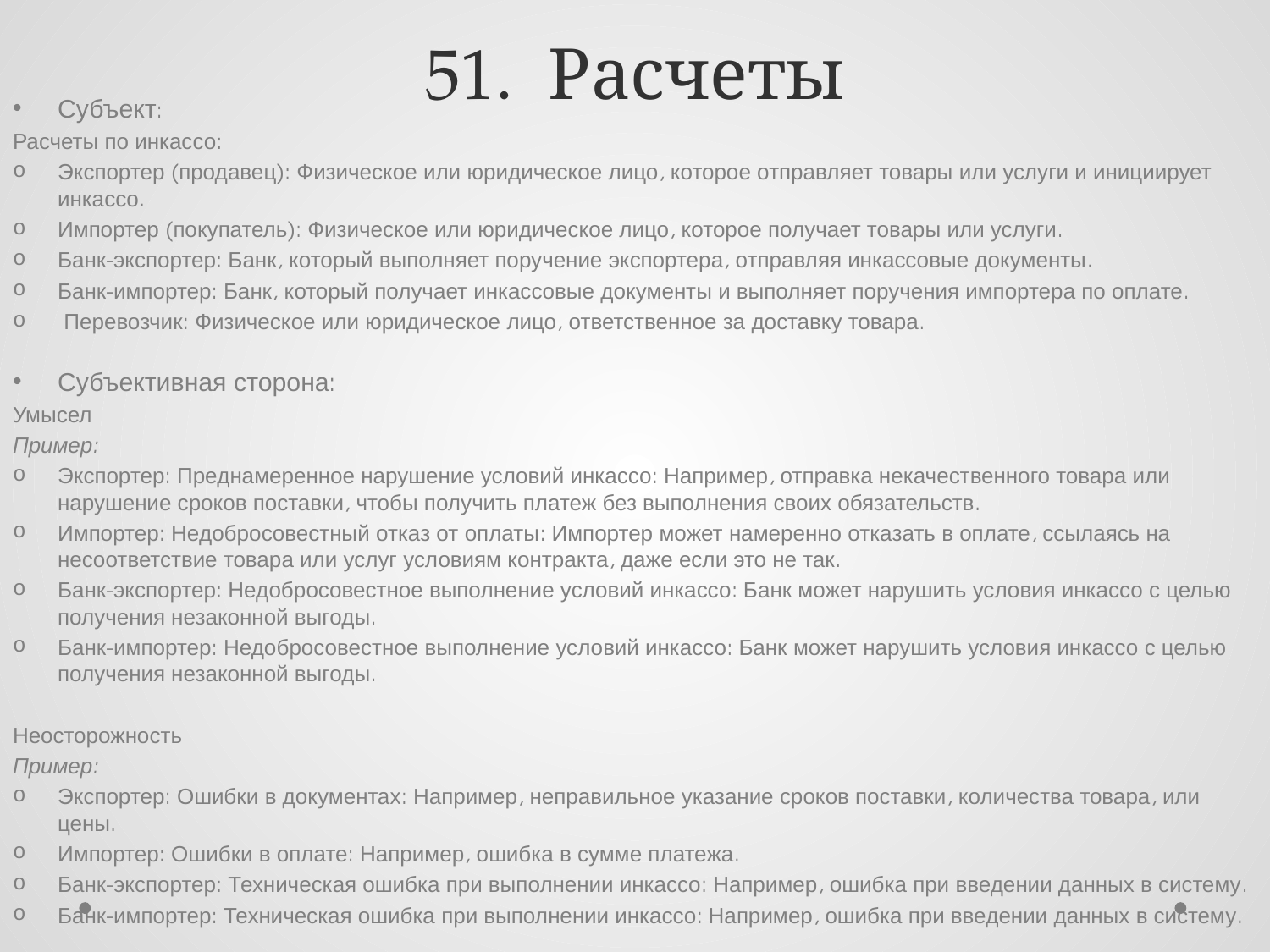

# 51.  Расчеты
Субъект:
Расчеты по инкассо:
Экспортер (продавец): Физическое или юридическое лицо, которое отправляет товары или услуги и инициирует инкассо.
Импортер (покупатель): Физическое или юридическое лицо, которое получает товары или услуги.
Банк-экспортер: Банк, который выполняет поручение экспортера, отправляя инкассовые документы.
Банк-импортер: Банк, который получает инкассовые документы и выполняет поручения импортера по оплате.
 Перевозчик: Физическое или юридическое лицо, ответственное за доставку товара.
Субъективная сторона:
Умысел
Пример:
Экспортер: Преднамеренное нарушение условий инкассо: Например, отправка некачественного товара или нарушение сроков поставки, чтобы получить платеж без выполнения своих обязательств.
Импортер: Недобросовестный отказ от оплаты: Импортер может намеренно отказать в оплате, ссылаясь на несоответствие товара или услуг условиям контракта, даже если это не так.
Банк-экспортер: Недобросовестное выполнение условий инкассо: Банк может нарушить условия инкассо с целью получения незаконной выгоды.
Банк-импортер: Недобросовестное выполнение условий инкассо: Банк может нарушить условия инкассо с целью получения незаконной выгоды.

Неосторожность
Пример:
Экспортер: Ошибки в документах: Например, неправильное указание сроков поставки, количества товара, или цены.
Импортер: Ошибки в оплате: Например, ошибка в сумме платежа.
Банк-экспортер: Техническая ошибка при выполнении инкассо: Например, ошибка при введении данных в систему.
Банк-импортер: Техническая ошибка при выполнении инкассо: Например, ошибка при введении данных в систему.